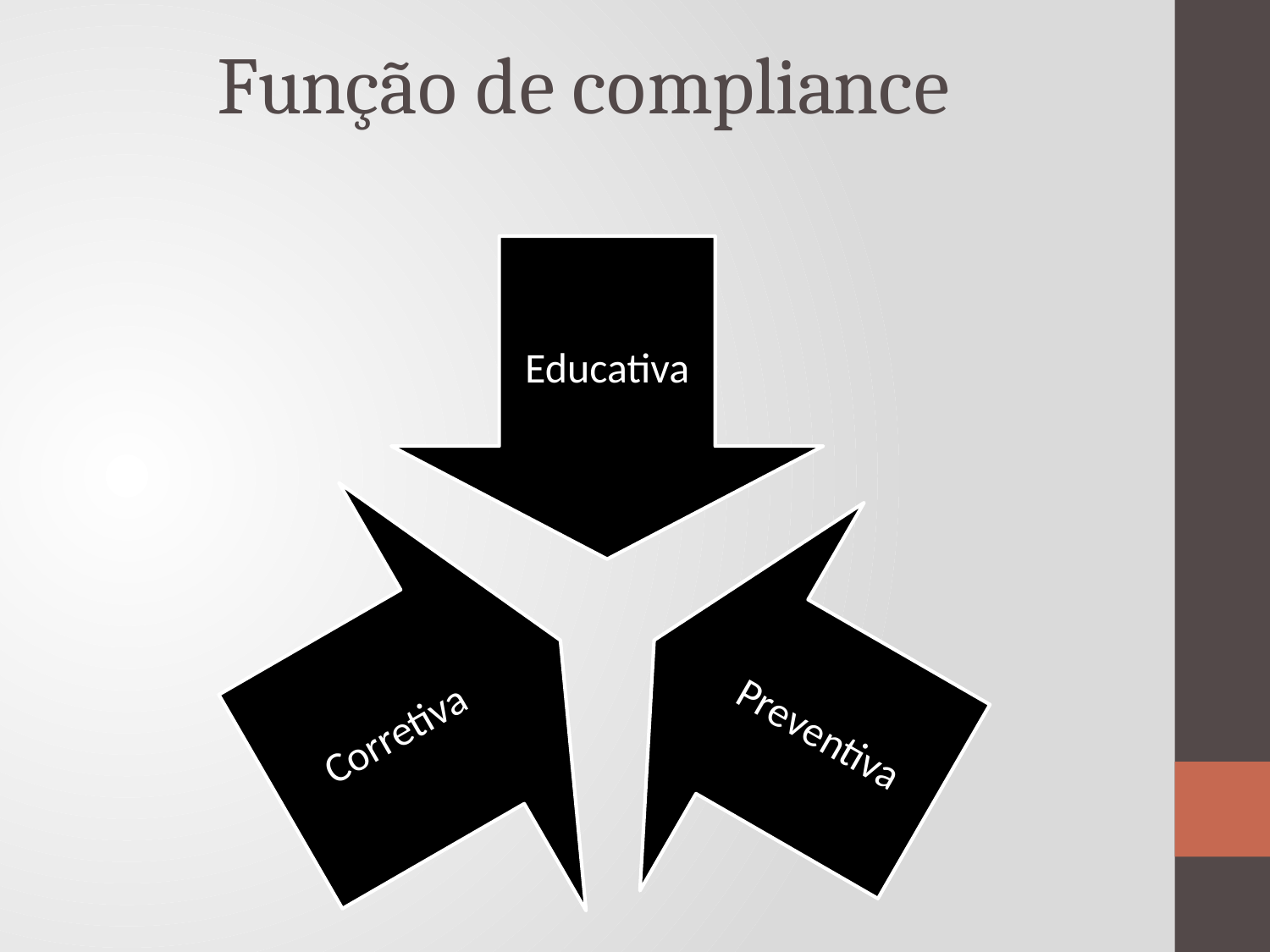

# Função de compliance
Educativa
Preventiva
Corretiva